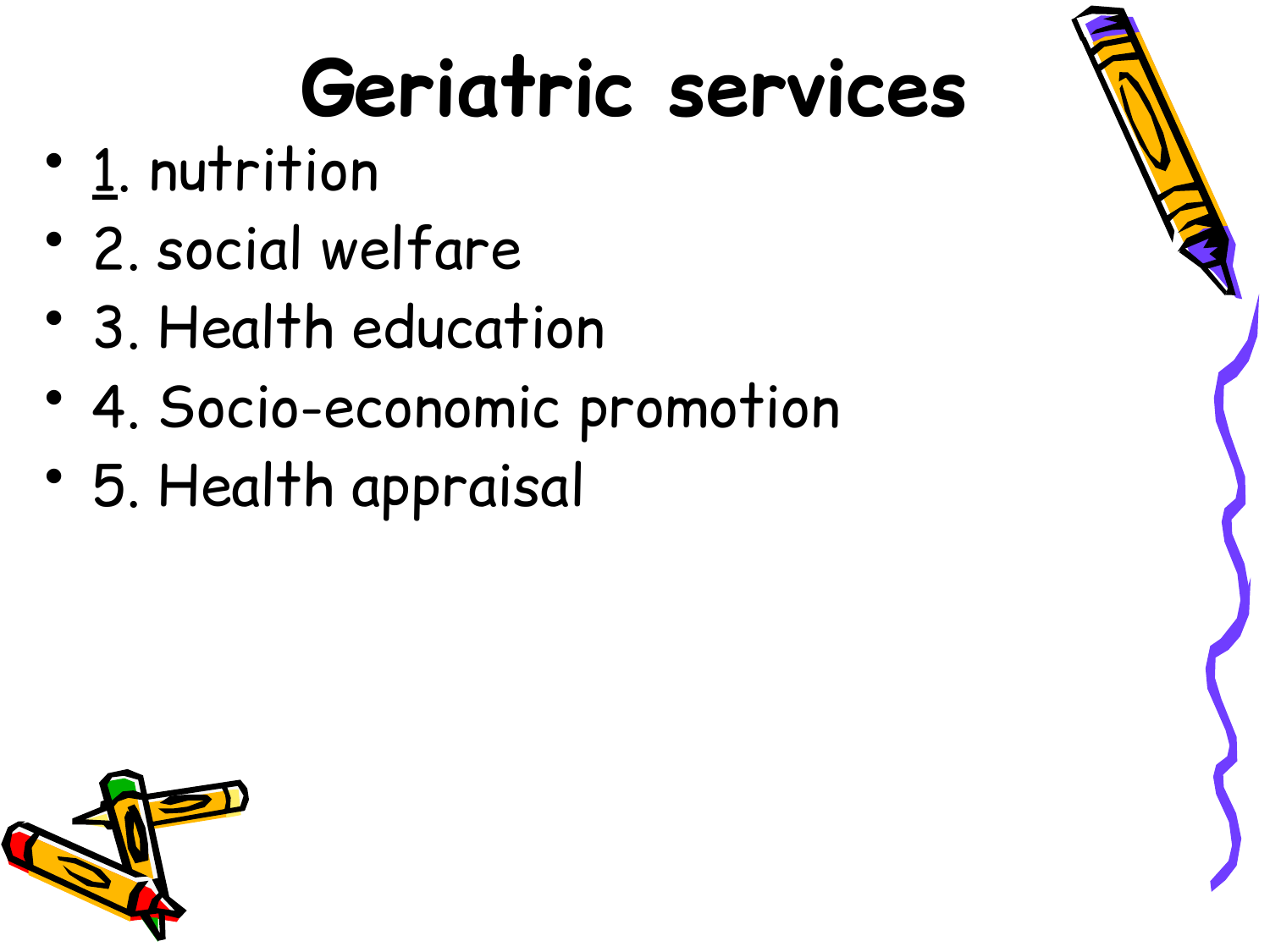

# Geriatric services
1. nutrition
2. social welfare
3. Health education
4. Socio-economic promotion
5. Health appraisal